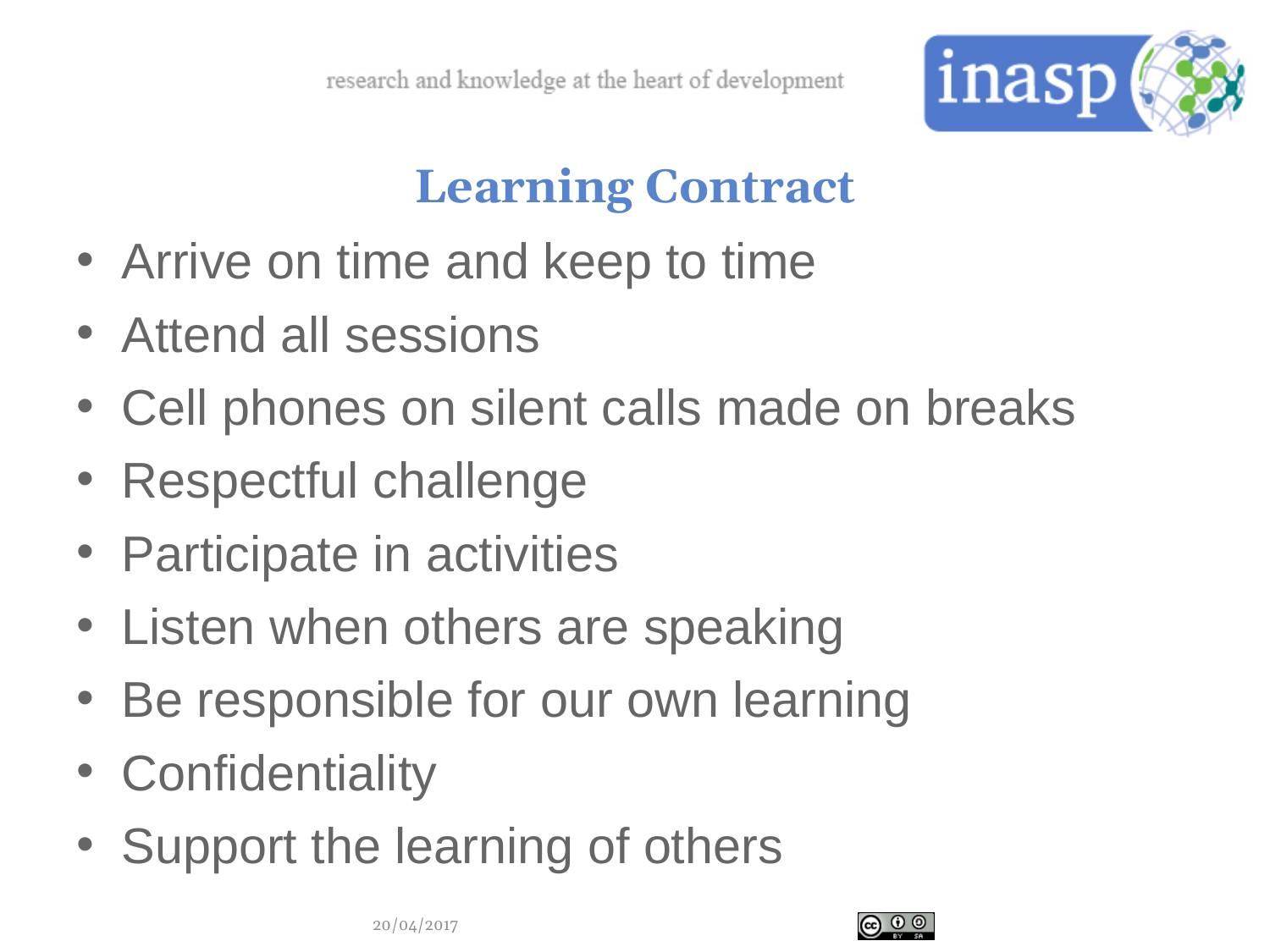

Learning Contract
Arrive on time and keep to time
Attend all sessions
Cell phones on silent calls made on breaks
Respectful challenge
Participate in activities
Listen when others are speaking
Be responsible for our own learning
Confidentiality
Support the learning of others
20/04/2017